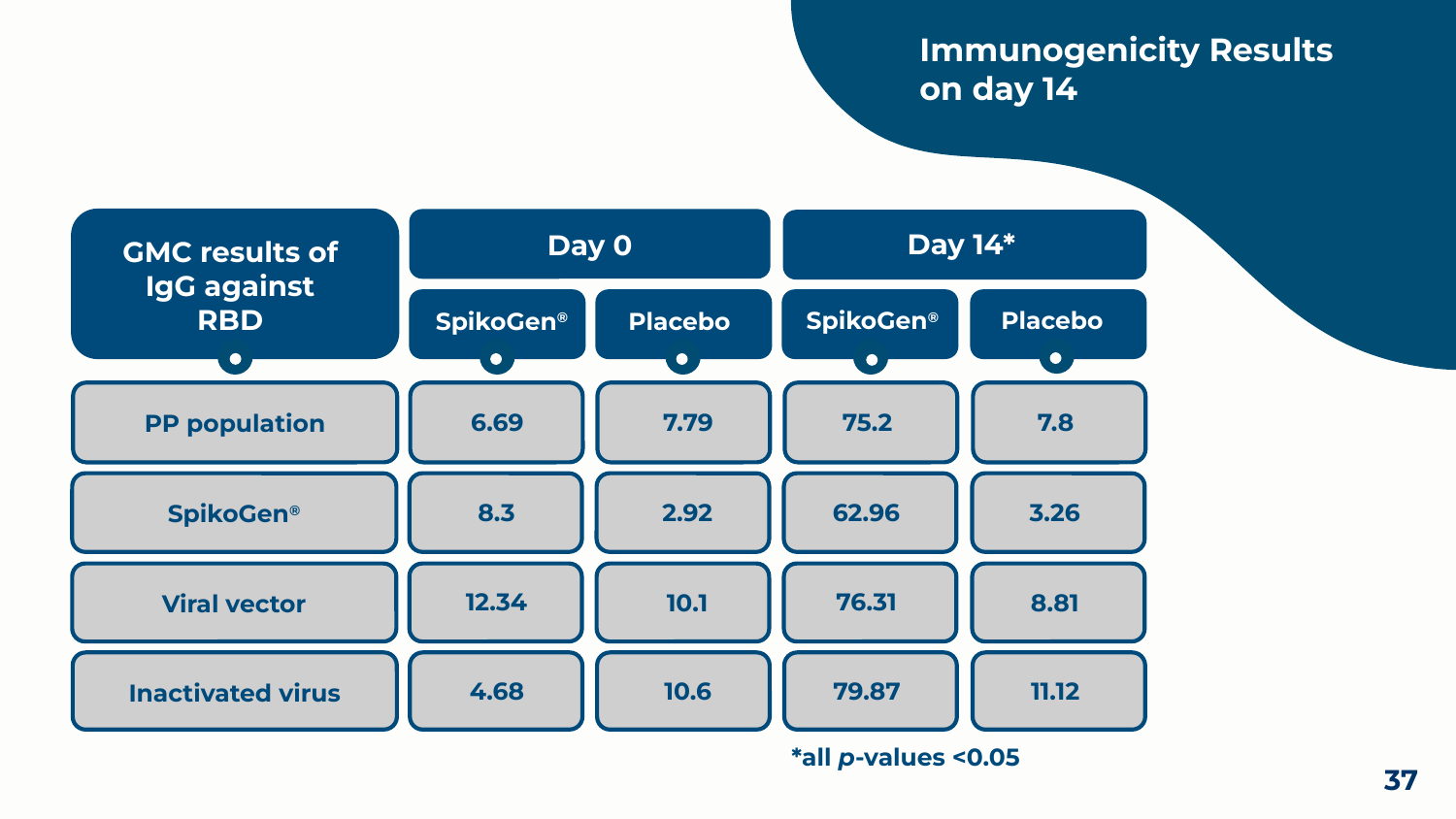

# Immunogenicity Results on day 14

Day 14*

Day 0
GMC results of
IgG against
RBD

Placebo
SpikoGen®
SpikoGen®

Placebo

75.2
7.79
6.69
7.8
PP population

62.96
2.92
8.3
3.26
SpikoGen®

76.31
10.1
12.34
8.81
Viral vector

79.87
10.6
4.68
11.12
Inactivated virus
*all p-values <0.05
37